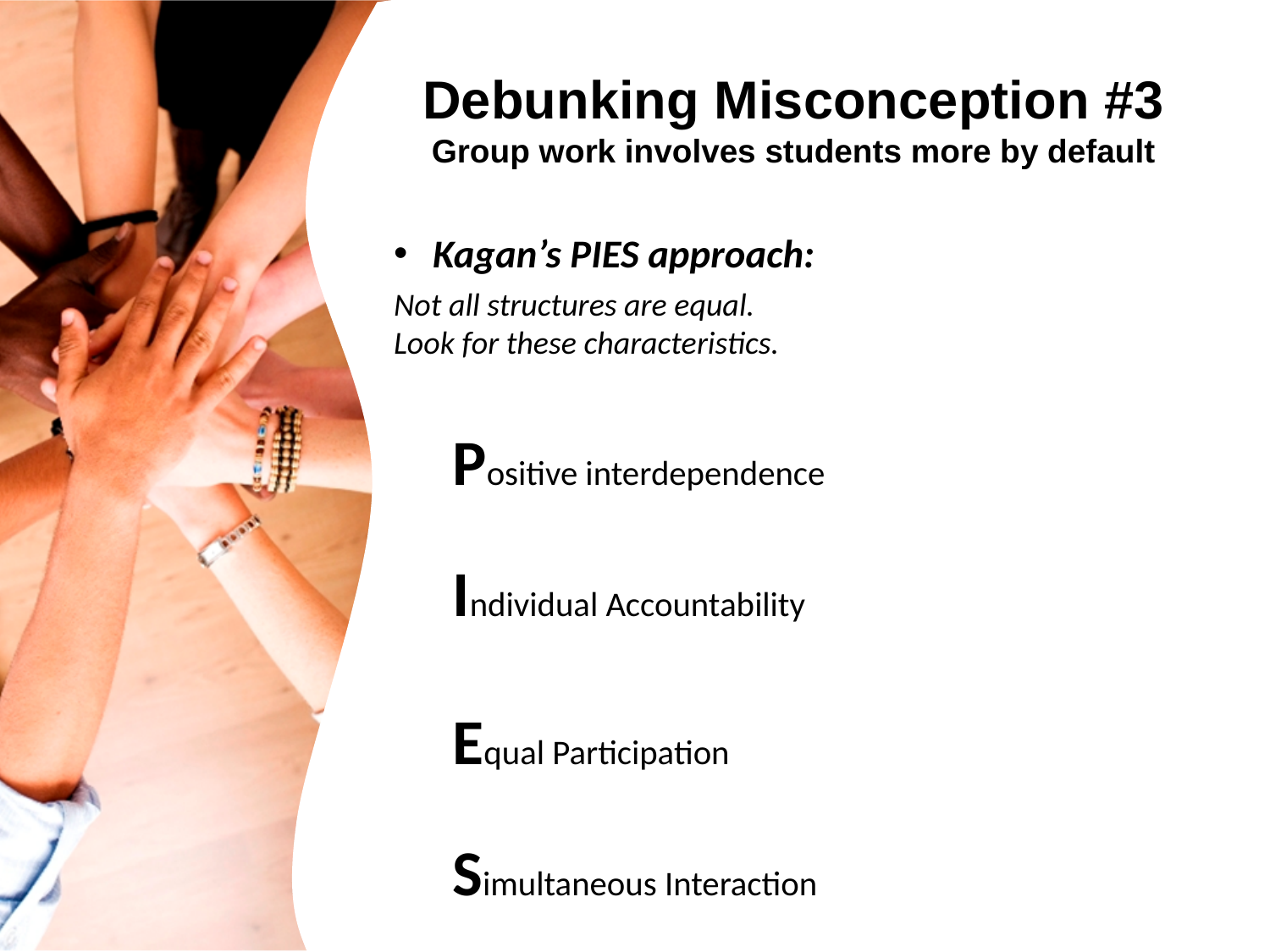

# Debunking Misconception #3 Group work involves students more by default
Kagan’s PIES approach:
Not all structures are equal.
Look for these characteristics.
		Positive interdependence
		Individual Accountability

		Equal Participation
		Simultaneous Interaction